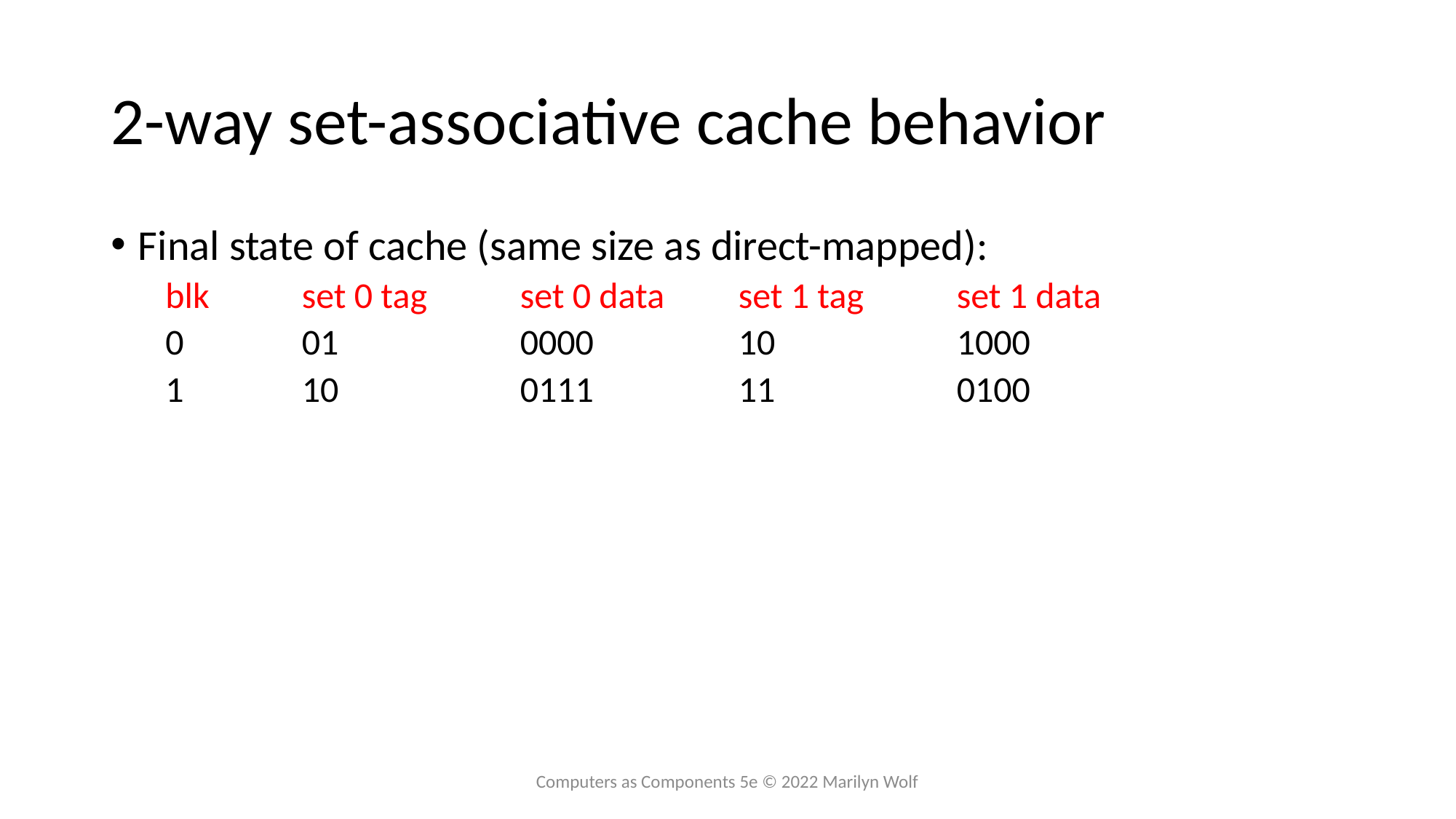

# 2-way set-associative cache behavior
Final state of cache (same size as direct-mapped):
blk	set 0 tag	set 0 data	set 1 tag	set 1 data
0		01		0000		10		1000
1		10		0111		11		0100
Computers as Components 5e © 2022 Marilyn Wolf